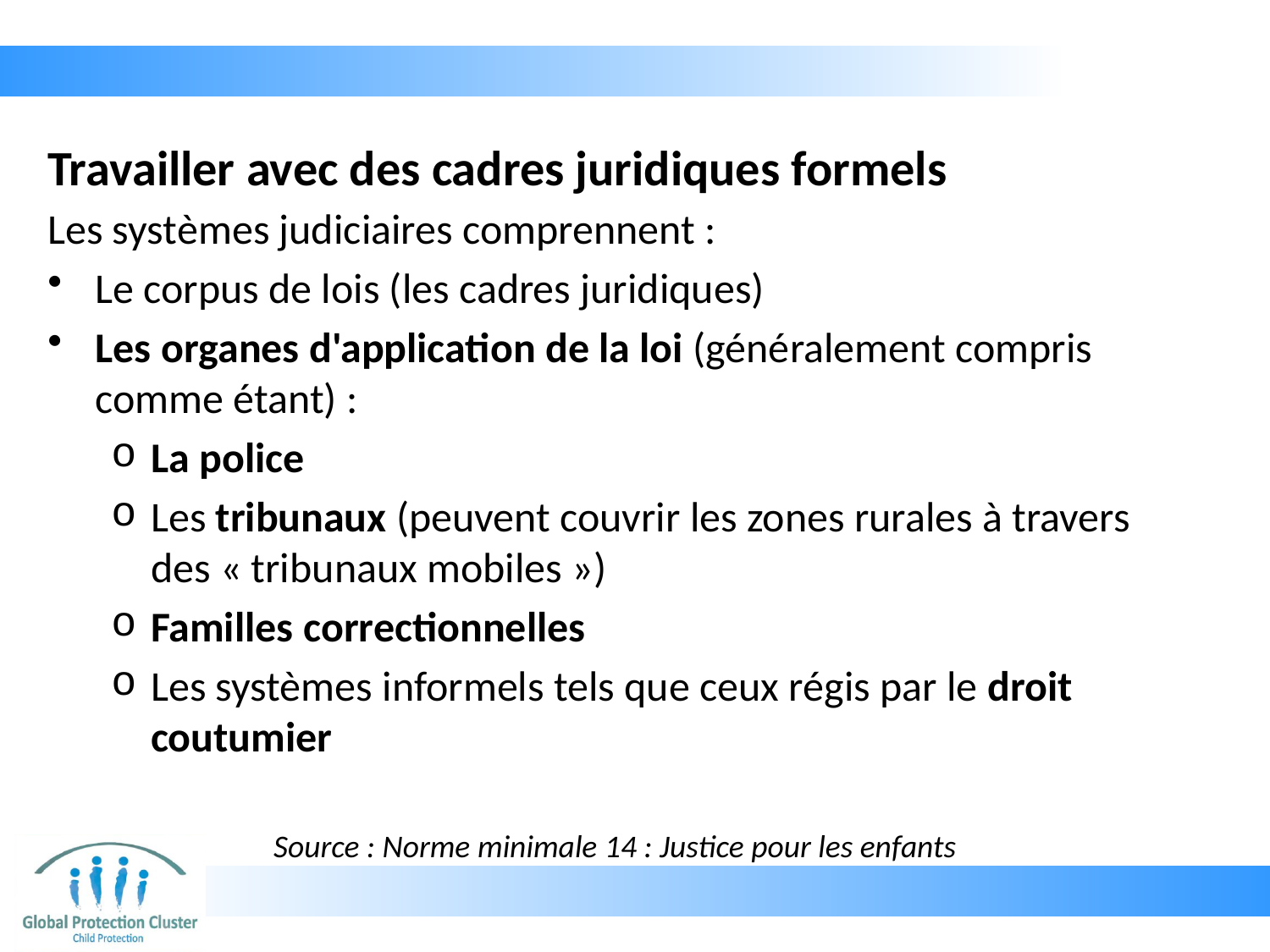

# Travailler avec des cadres juridiques formels

Les systèmes judiciaires comprennent :
Le corpus de lois (les cadres juridiques)
Les organes d'application de la loi (généralement compris comme étant) :
La police
Les tribunaux (peuvent couvrir les zones rurales à travers des « tribunaux mobiles »)
Familles correctionnelles
Les systèmes informels tels que ceux régis par le droit coutumier

Source : Norme minimale 14 : Justice pour les enfants